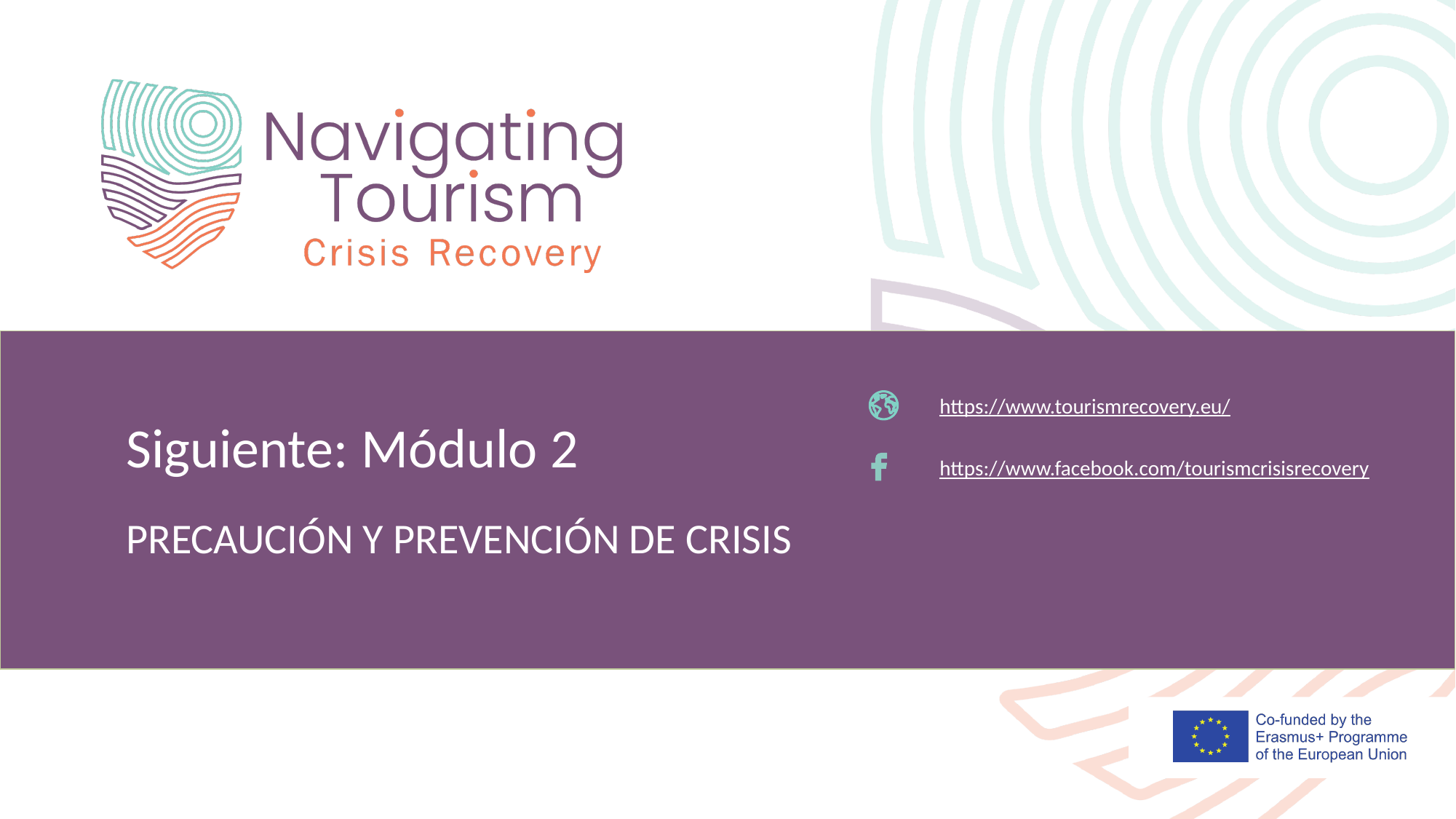

https://www.tourismrecovery.eu/

Siguiente: Módulo 2
https://www.facebook.com/tourismcrisisrecovery

PRECAUCIÓN Y PREVENCIÓN DE CRISIS